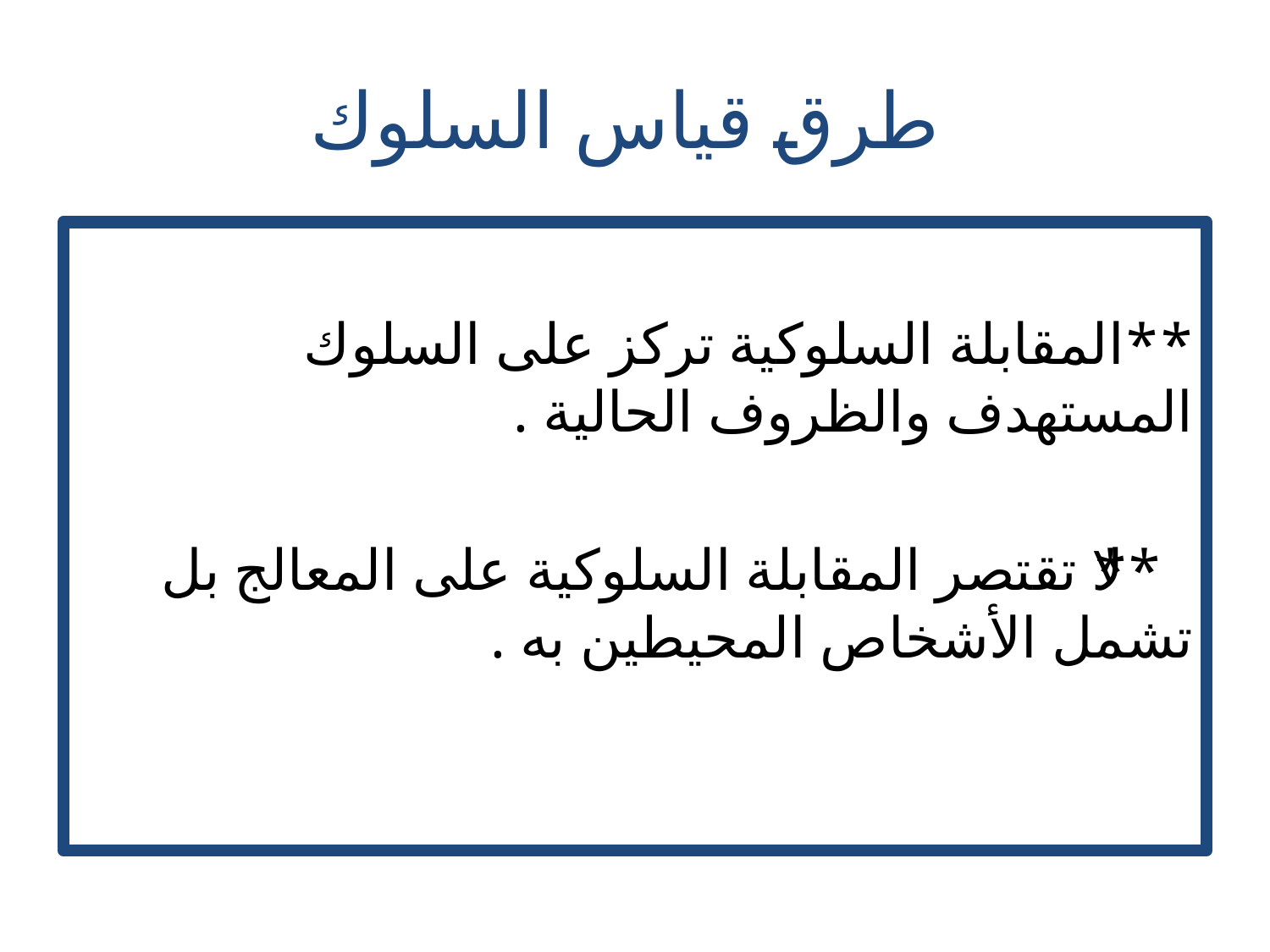

# طرق قياس السلوك

**المقابلة السلوكية تركز على السلوك المستهدف والظروف الحالية .

**لا تقتصر المقابلة السلوكية على المعالج بل تشمل الأشخاص المحيطين به .